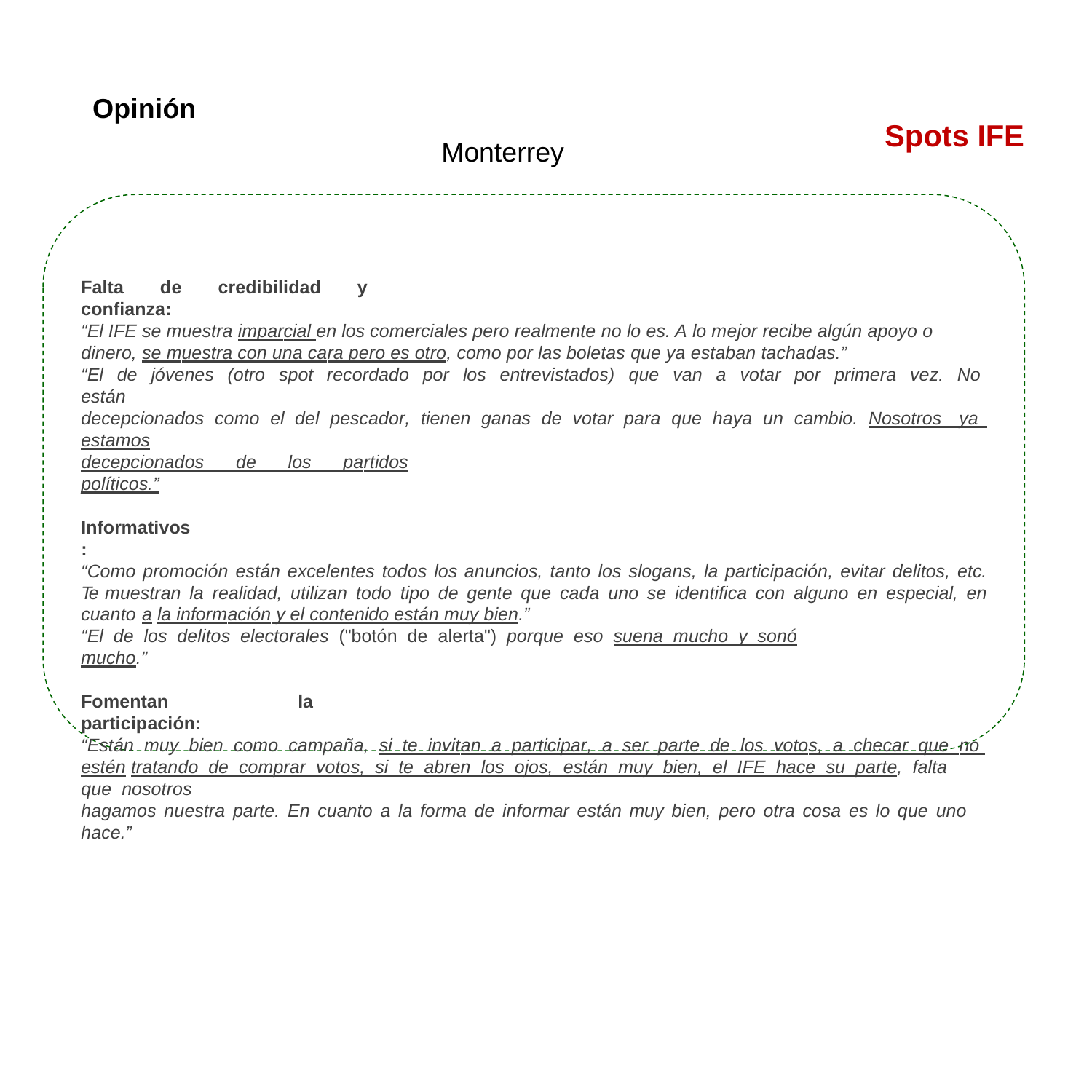

# Spots IFE
Opinión

Monterrey

Falta de credibilidad y confianza:
“El IFE se muestra imparcial en los comerciales pero realmente no lo es. A lo mejor recibe algún apoyo o dinero, se muestra con una cara pero es otro, como por las boletas que ya estaban tachadas.”
“El  de  jóvenes  (otro  spot  recordado  por  los  entrevistados)  que  van  a  votar  por  primera  vez.  No  están
decepcionados como el del pescador, tienen ganas de votar para que haya un cambio. Nosotros  ya  estamos
decepcionados de los partidos políticos.”

Informativos:
“Como promoción están excelentes todos los anuncios, tanto los slogans, la participación, evitar delitos, etc. Te muestran la realidad, utilizan todo tipo de gente que cada uno se identifica con alguno en especial, en cuanto a la información y el contenido están muy bien.”
“El de los delitos electorales ("botón de alerta") porque eso suena mucho y sonó mucho.”

Fomentan la participación:
“Están  muy  bien  como  campaña,  si  te  invitan  a  participar,  a  ser  parte  de  los  votos,  a  checar  que  no  estén tratando  de  comprar  votos,  si  te  abren  los  ojos,  están  muy  bien,  el  IFE  hace  su  parte,  falta  que  nosotros
hagamos nuestra parte. En cuanto a la forma de informar están muy bien, pero otra cosa es lo que uno hace.”